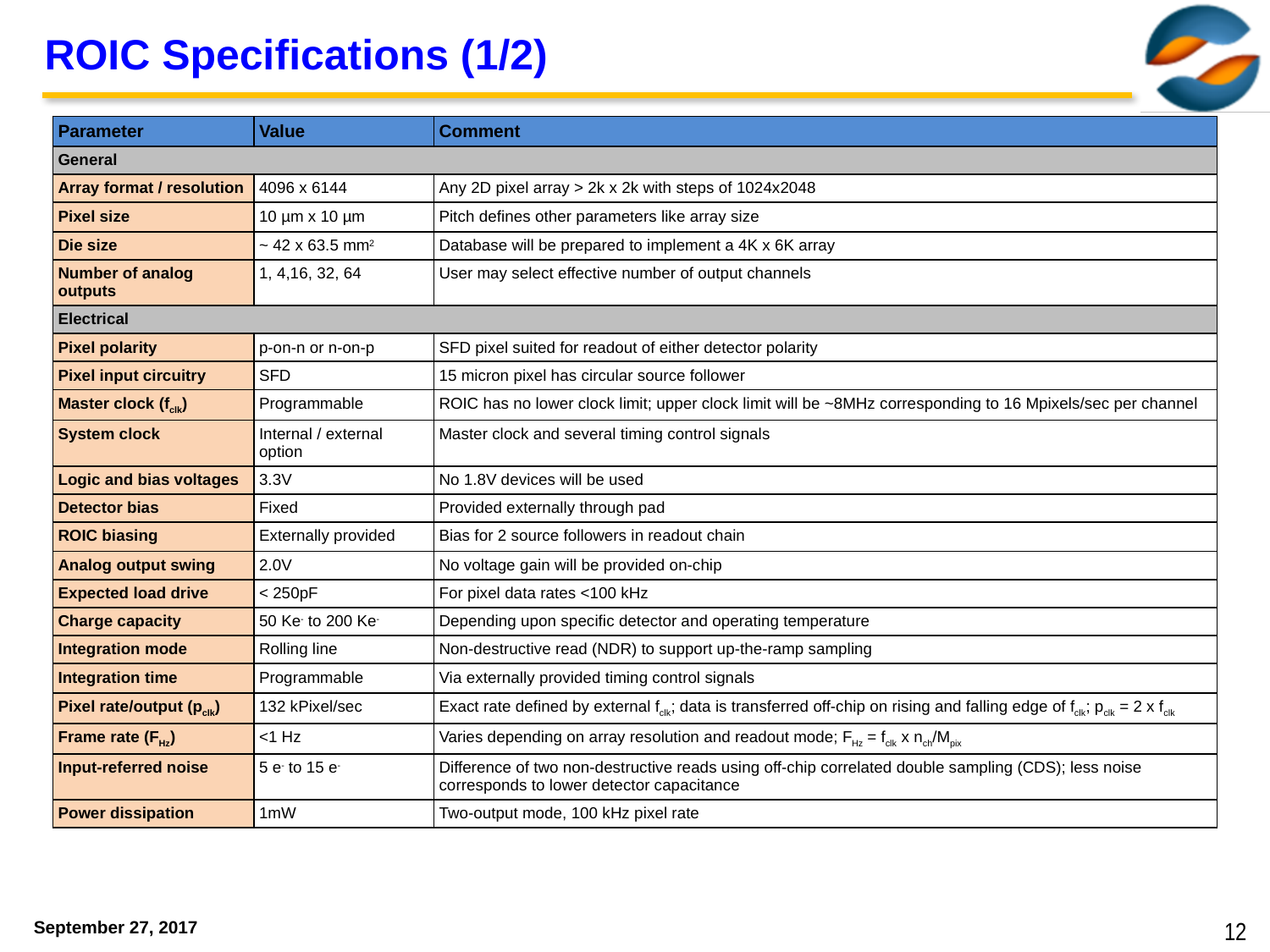

# ROIC Specifications (1/2)
| Parameter | Value | Comment |
| --- | --- | --- |
| General |  |  |
| Array format / resolution | 4096 x 6144 | Any 2D pixel array > 2k x 2k with steps of 1024x2048 |
| Pixel size | 10 µm x 10 µm | Pitch defines other parameters like array size |
| Die size | ~ 42 x 63.5 mm2 | Database will be prepared to implement a 4K x 6K array |
| Number of analog outputs | 1, 4,16, 32, 64 | User may select effective number of output channels |
| Electrical |  |  |
| Pixel polarity | p-on-n or n-on-p | SFD pixel suited for readout of either detector polarity |
| Pixel input circuitry | SFD | 15 micron pixel has circular source follower |
| Master clock (fclk) | Programmable | ROIC has no lower clock limit; upper clock limit will be ~8MHz corresponding to 16 Mpixels/sec per channel |
| System clock | Internal / external option | Master clock and several timing control signals |
| Logic and bias voltages | 3.3V | No 1.8V devices will be used |
| Detector bias | Fixed | Provided externally through pad |
| ROIC biasing | Externally provided | Bias for 2 source followers in readout chain |
| Analog output swing | 2.0V | No voltage gain will be provided on-chip |
| Expected load drive | < 250pF | For pixel data rates <100 kHz |
| Charge capacity | 50 Ke- to 200 Ke- | Depending upon specific detector and operating temperature |
| Integration mode | Rolling line | Non-destructive read (NDR) to support up-the-ramp sampling |
| Integration time | Programmable | Via externally provided timing control signals |
| Pixel rate/output (pclk) | 132 kPixel/sec | Exact rate defined by external fclk; data is transferred off-chip on rising and falling edge of fclk; pclk = 2 x fclk |
| Frame rate (FHz) | <1 Hz | Varies depending on array resolution and readout mode; FHz = fclk x nch/Mpix |
| Input-referred noise | 5 e- to 15 e- | Difference of two non-destructive reads using off-chip correlated double sampling (CDS); less noise corresponds to lower detector capacitance |
| Power dissipation | 1mW | Two-output mode, 100 kHz pixel rate |
September 27, 2017
12